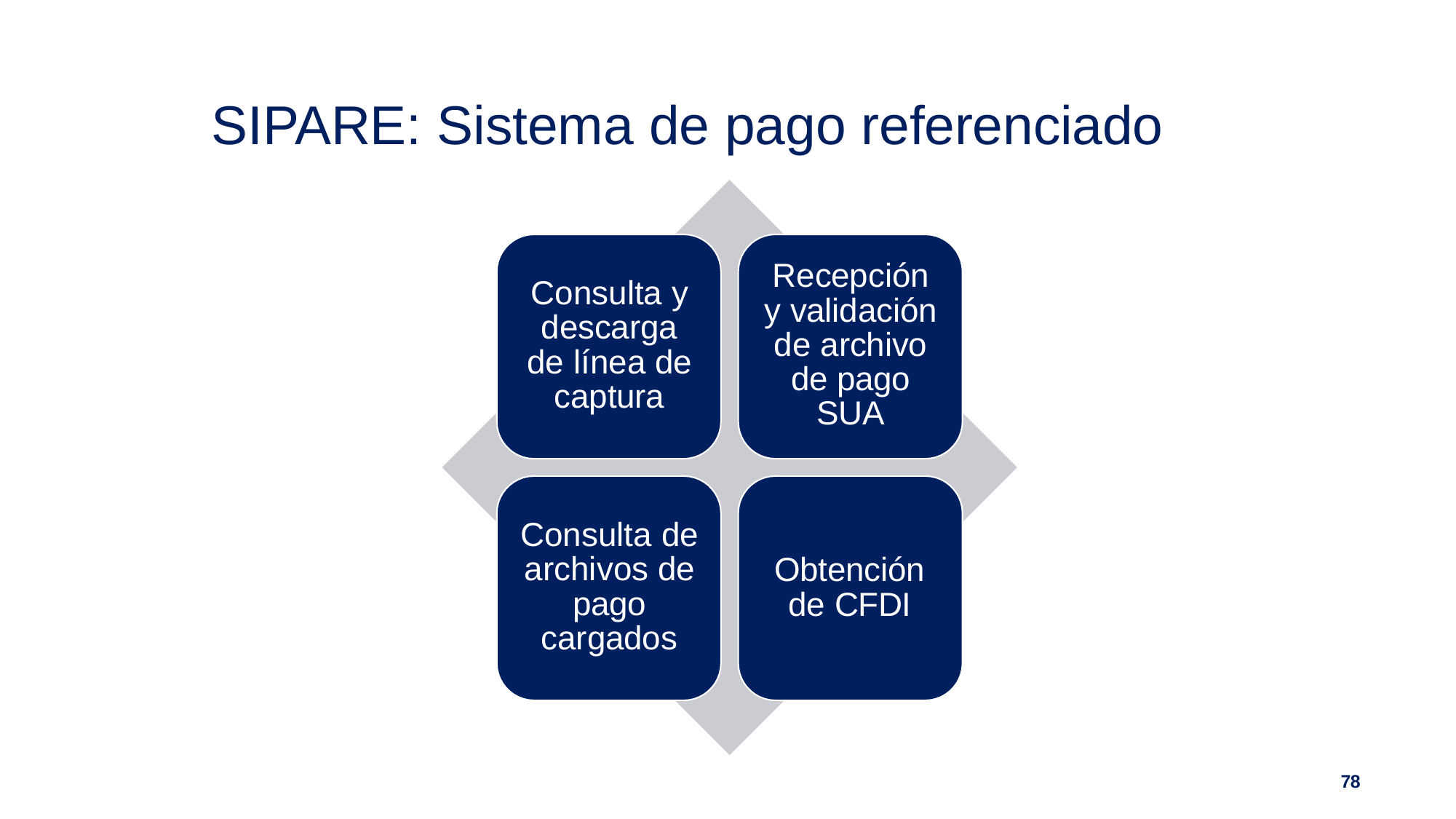

# SIPARE: Sistema de pago referenciado

Recepción y validación de archivo de pago SUA
Consulta y descarga de línea de captura

Consulta de archivos de pago cargados
Obtención de CFDI
78